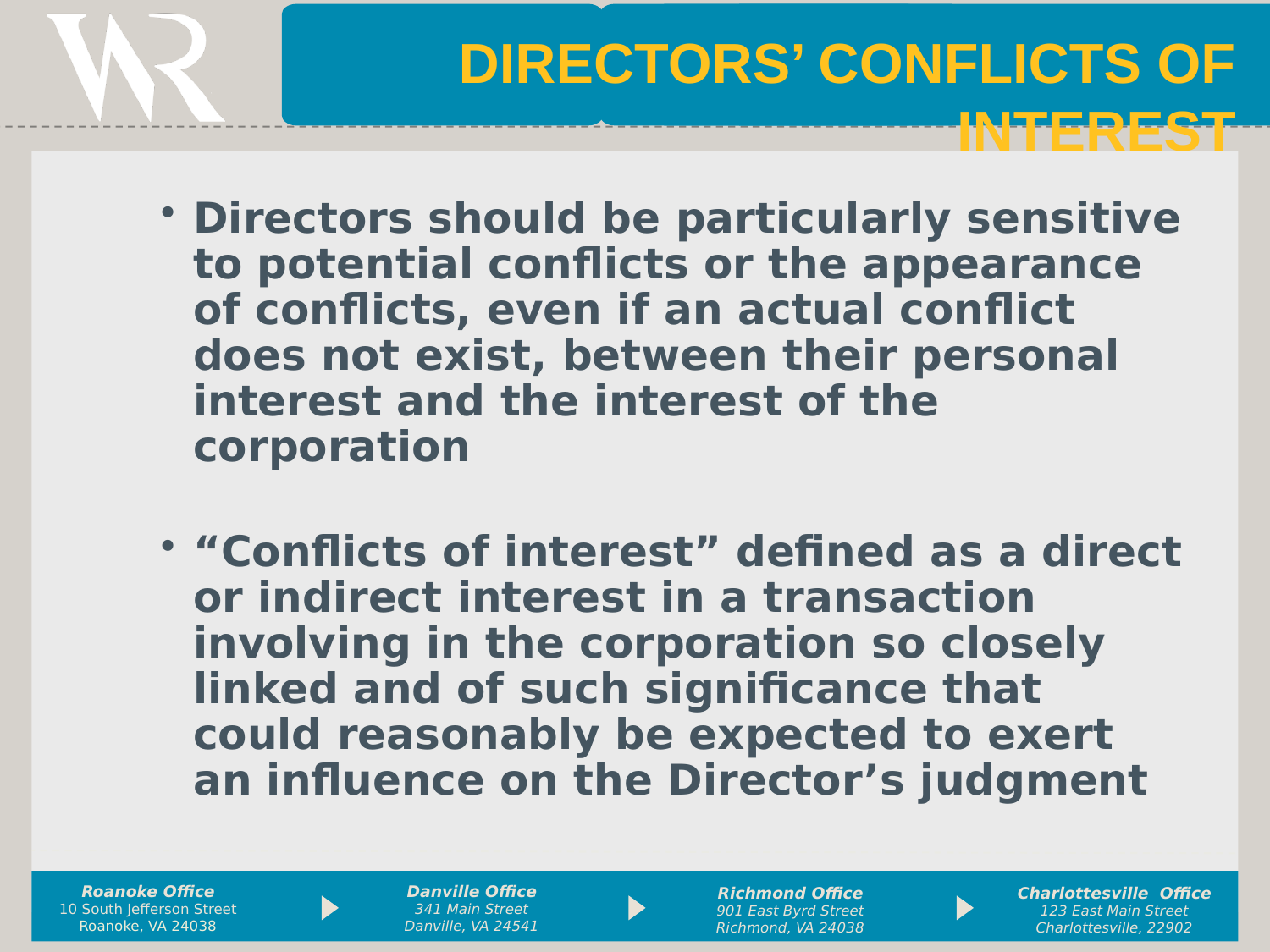

Directors’ Conflicts of Interest
Directors should be particularly sensitive to potential conflicts or the appearance of conflicts, even if an actual conflict does not exist, between their personal interest and the interest of the corporation
“Conflicts of interest” defined as a direct or indirect interest in a transaction involving in the corporation so closely linked and of such significance that  could reasonably be expected to exert an influence on the Director’s judgment